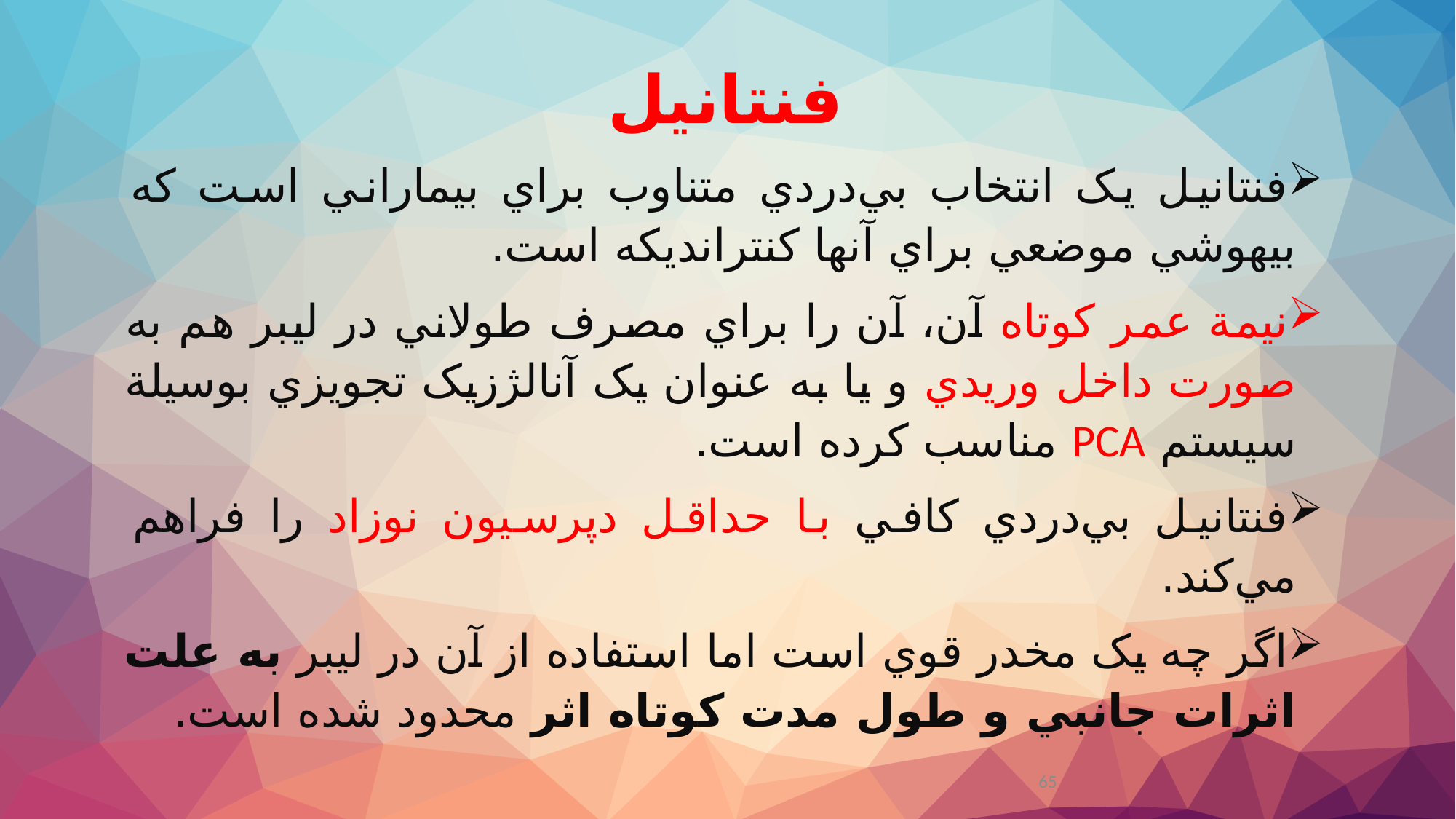

فنتانيل
فنتانيل يک انتخاب بي‌دردي متناوب براي بيماراني است که بيهوشي موضعي براي آنها کنترانديکه است.
نيمة عمر کوتاه آن، آن را براي مصرف طولاني در ليبر هم به صورت داخل وريدي و يا به عنوان يک آنالژزيک تجويزي بوسيلة سيستم PCA مناسب کرده است.
فنتانيل بي‌دردي کافي با حداقل دپرسيون نوزاد را فراهم مي‌کند.
اگر چه يک مخدر قوي است اما استفاده از آن در ليبر به علت اثرات جانبي و طول مدت کوتاه اثر محدود شده است.
65